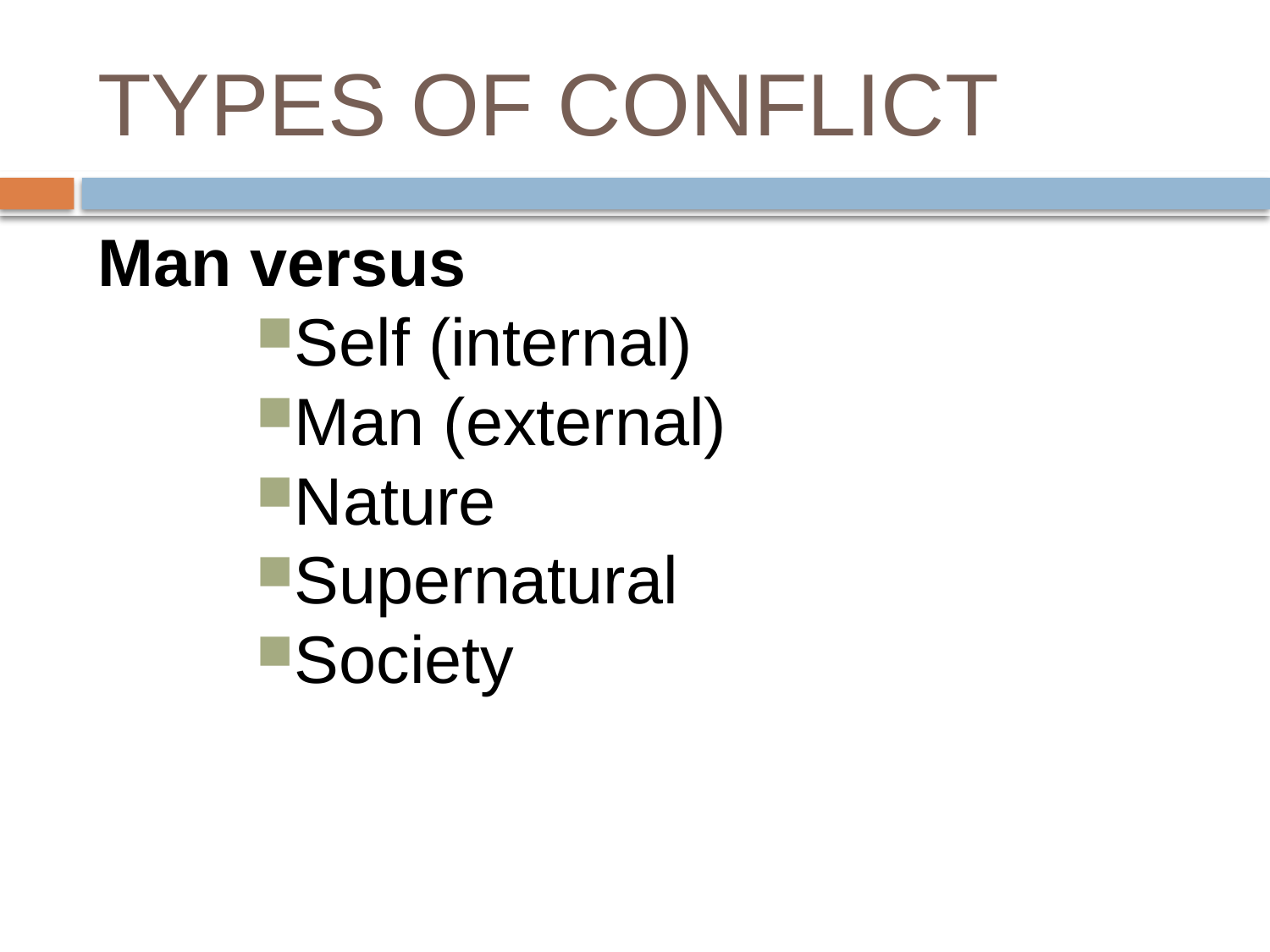

# TYPES OF CONFLICT
Man versus
Self (internal)
Man (external)
Nature
Supernatural
Society